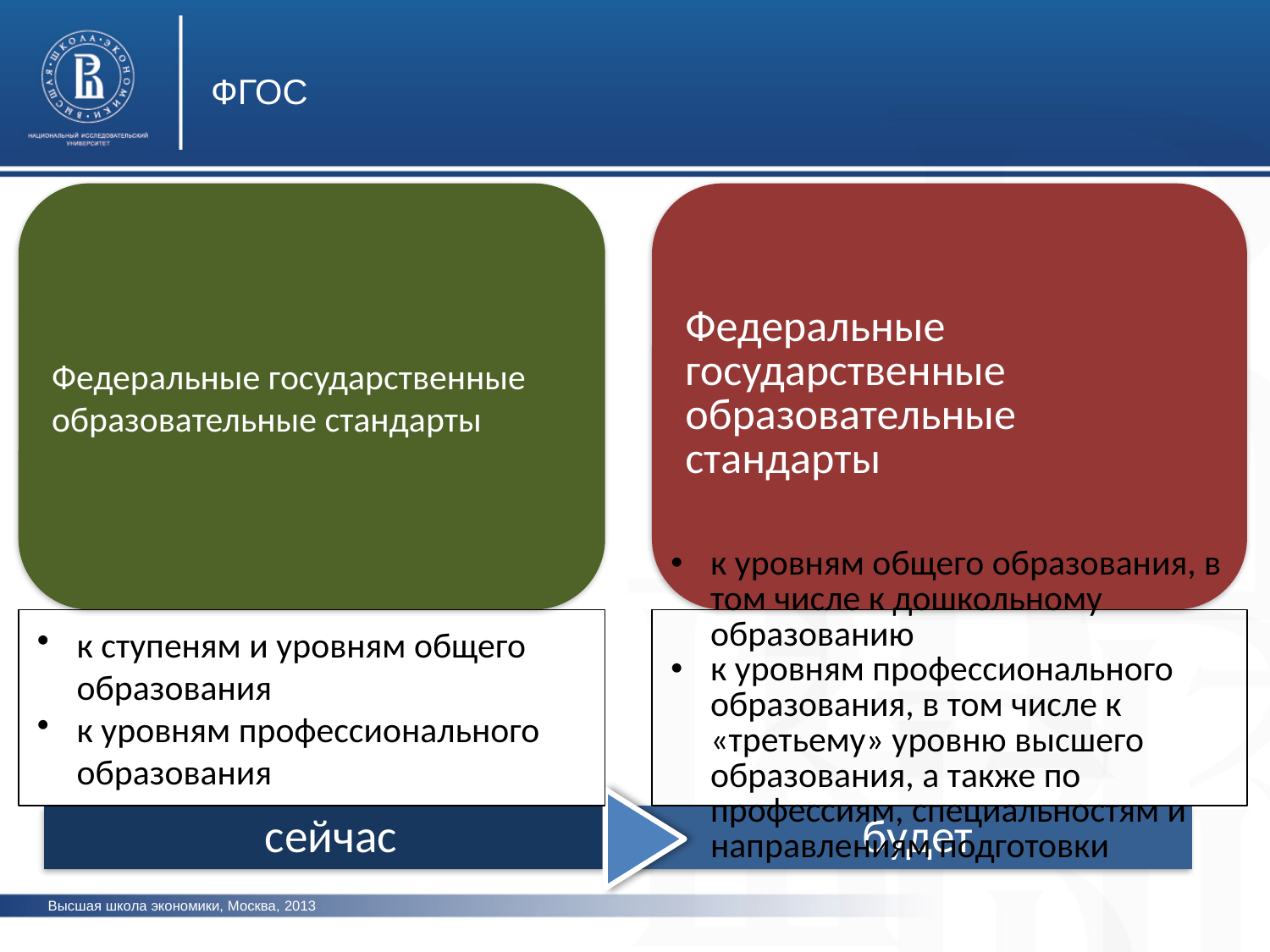

ФГОС
Федеральные государственные образовательные стандарты
к ступеням и уровням общего образования
к уровням профессионального образования
Федеральные
государственные образовательные стандарты
к уровням общего образования, в том числе к дошкольному образованию

сейчас
будет
Высшая школа экономики, Москва, 2013